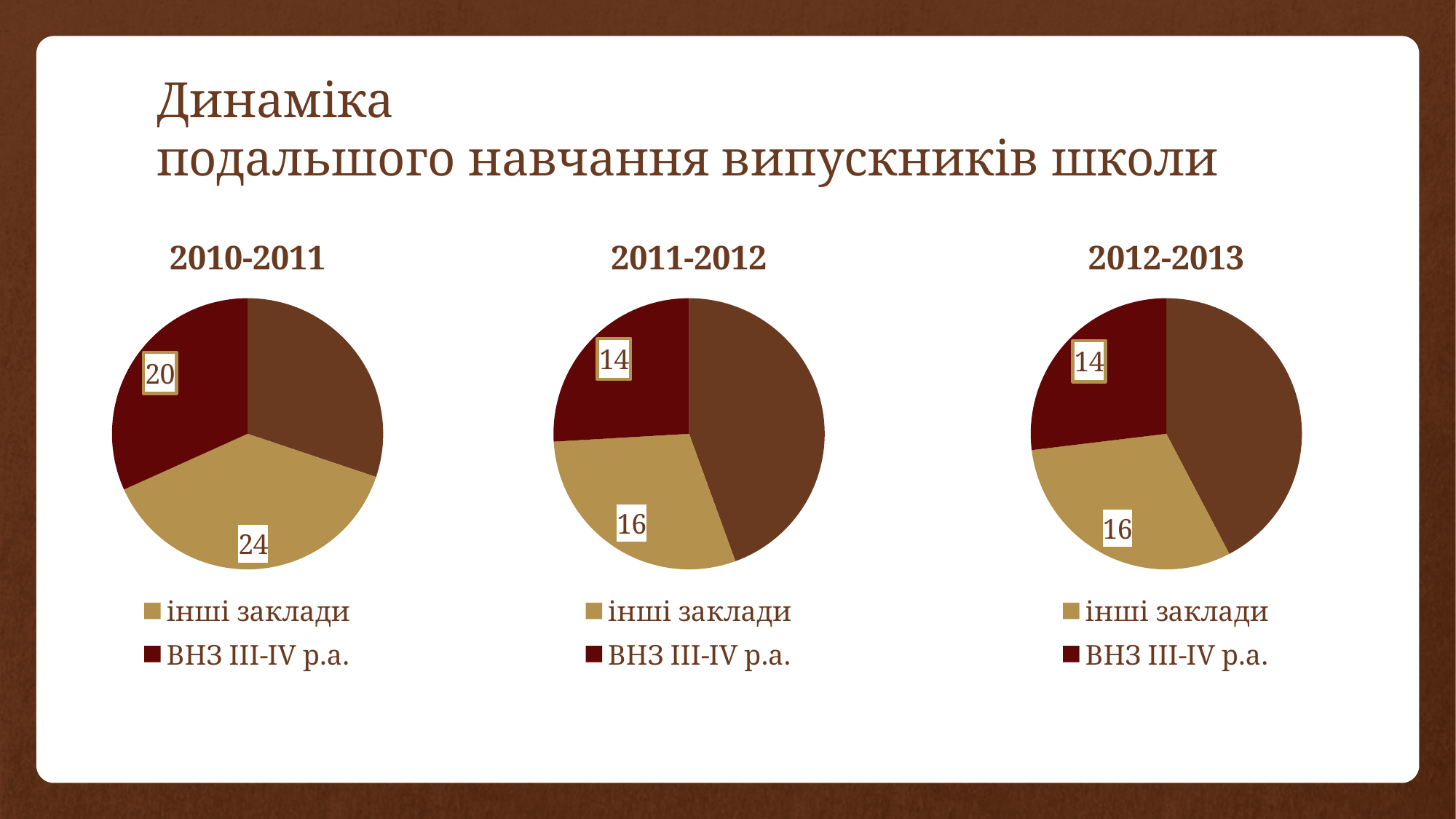

# Динаміка подальшого навчання випускників школи

[unsupported chart]

[unsupported chart]

[unsupported chart]